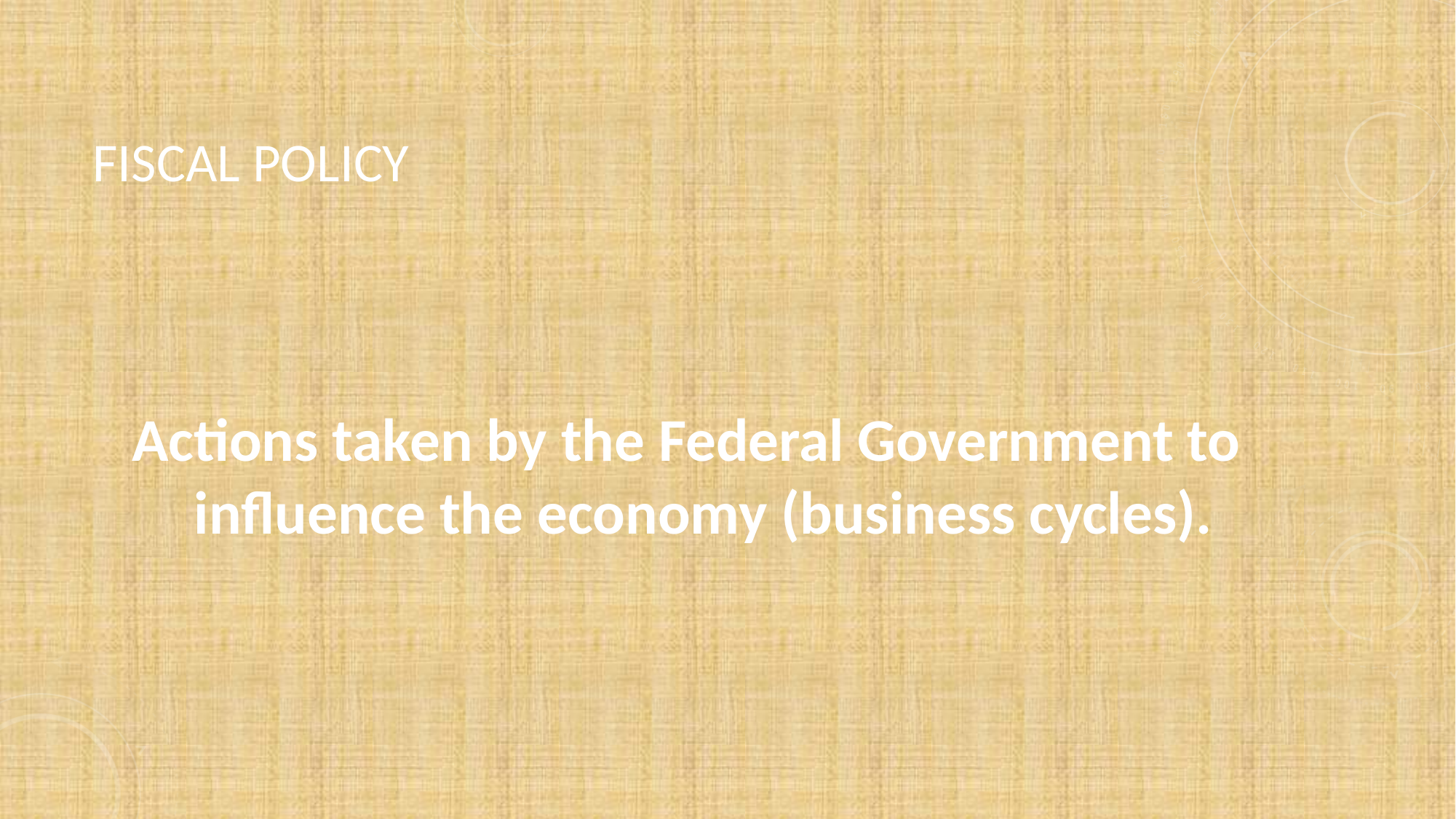

# Fiscal Policy
Actions taken by the Federal Government to influence the economy (business cycles).